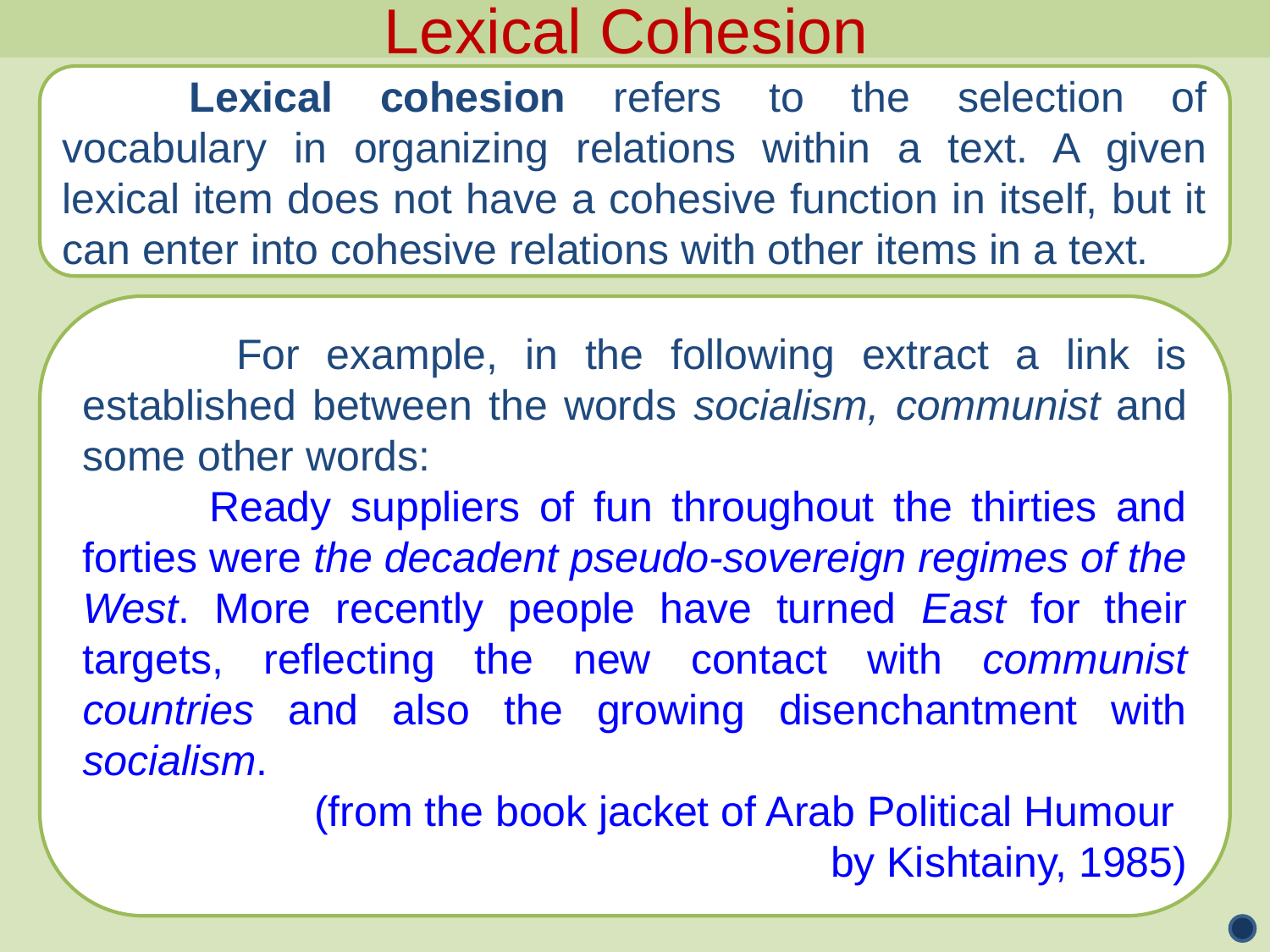

Lexical Cohesion
	Lexical cohesion refers to the selection of vocabulary in organizing relations within a text. A given lexical item does not have a cohesive function in itself, but it can enter into cohesive relations with other items in a text.
	 For example, in the following extract a link is established between the words socialism, communist and some other words:
	Ready suppliers of fun throughout the thirties and forties were the decadent pseudo-sovereign regimes of the West. More recently people have turned East for their targets, reflecting the new contact with communist countries and also the growing disenchantment with socialism.
(from the book jacket of Arab Political Humour
by Kishtainy, 1985)